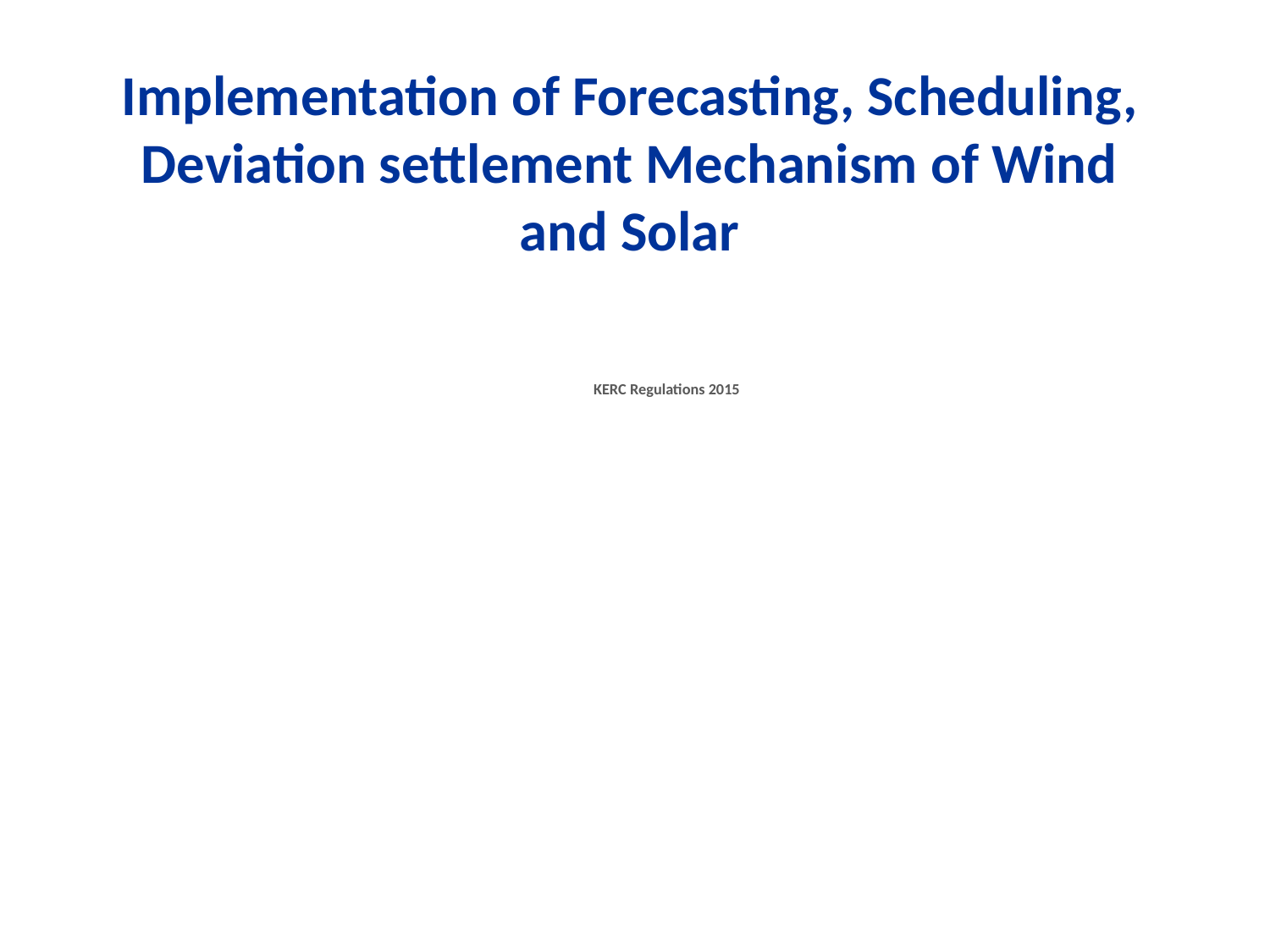

Implementation of Forecasting, Scheduling, Deviation settlement Mechanism of Wind and Solar
# KERC Regulations 2015